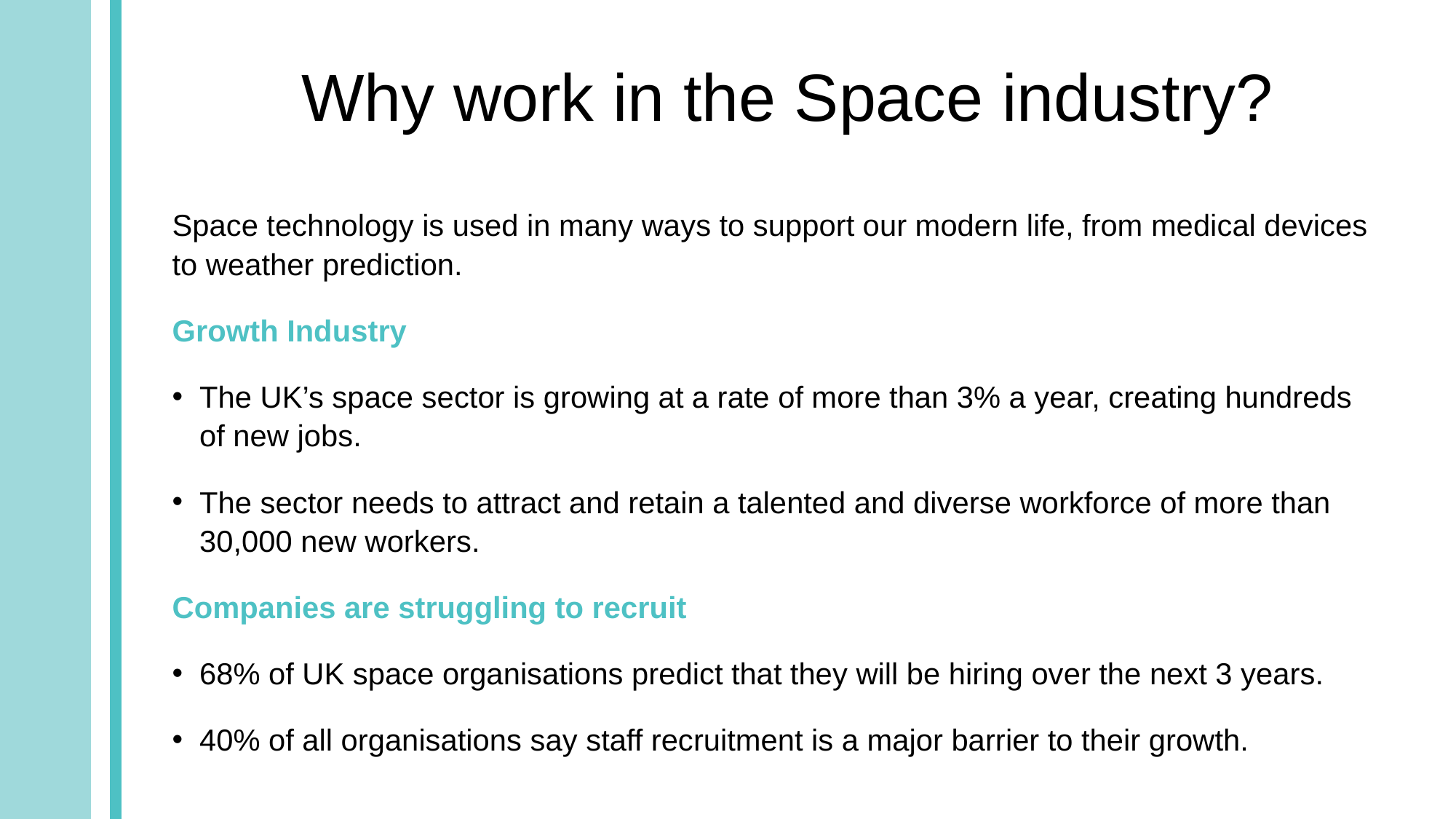

# Why work in the Space industry?

Space technology is used in many ways to support our modern life, from medical devices to weather prediction.
Growth Industry
The UK’s space sector is growing at a rate of more than 3% a year, creating hundreds of new jobs.
The sector needs to attract and retain a talented and diverse workforce of more than 30,000 new workers.
Companies are struggling to recruit
68% of UK space organisations predict that they will be hiring over the next 3 years.
40% of all organisations say staff recruitment is a major barrier to their growth.